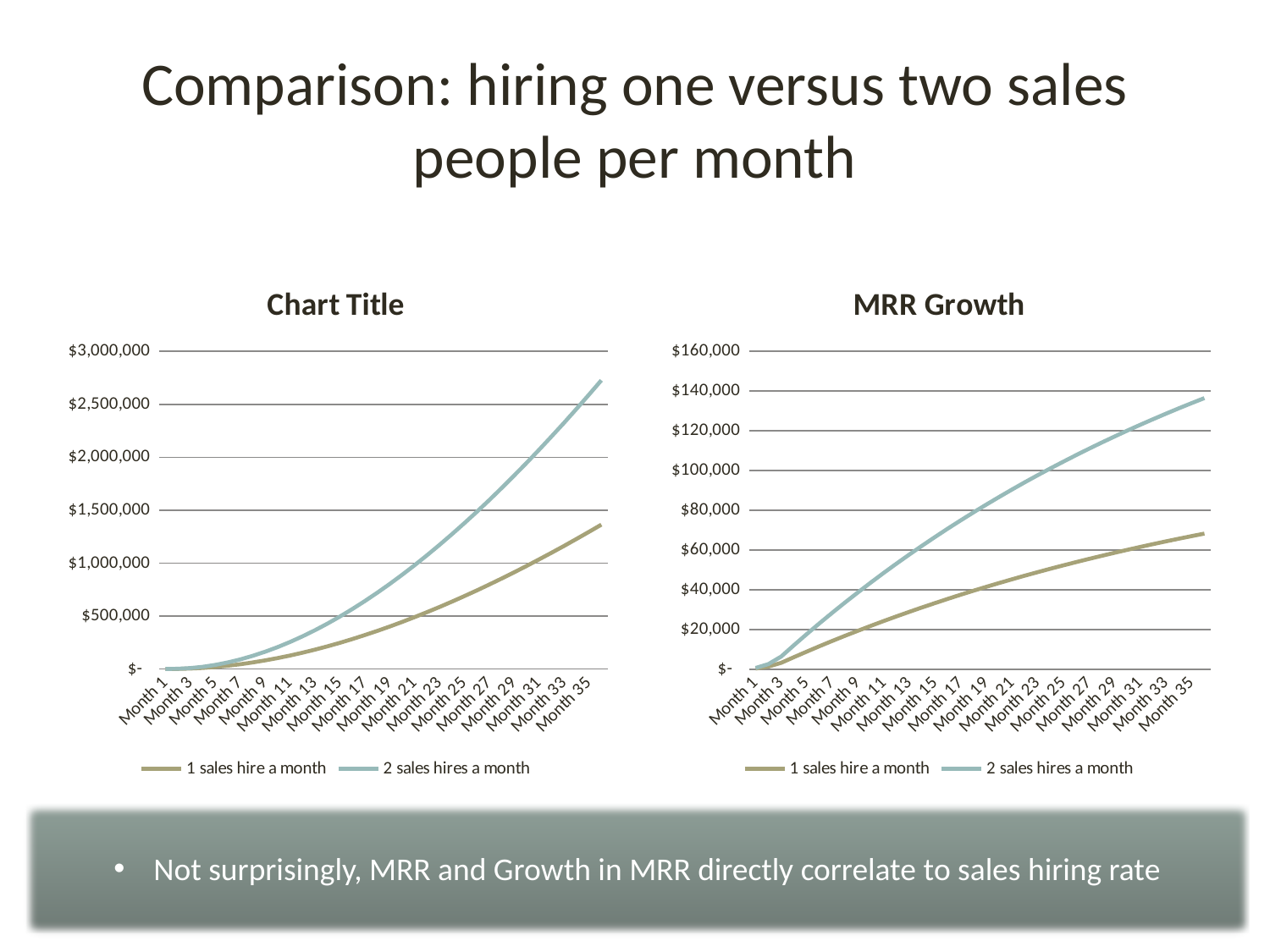

# Comparison: hiring one versus two sales people per month

### Chart:

| Category | 1 sales hire a month | 2 sales hires a month |
|---|---|---|
| Month 1 | 295.138888888889 | 590.277777777778 |
| Month 2 | 1556.857638888889 | 3113.715277777779 |
| Month 3 | 4734.950086805557 | 9469.900173611111 |
| Month 4 | 10784.97911241319 | 21569.9582248264 |
| Month 5 | 19635.14630126953 | 39270.29260253905 |
| Month 6 | 31215.44819929335 | 62430.89639858669 |
| Month 7 | 45457.63143875545 | 90915.2628775109 |
| Month 8 | 62295.14898611991 | 124590.2979722398 |
| Month 9 | 81663.11748368913 | 163326.2349673783 |
| Month 10 | 103498.275657708 | 206996.551315416 |
| Month 11 | 127738.9437662653 | 255477.8875325306 |
| Month 12 | 154324.9840609975 | 308649.9681219951 |
| Month 13 | 183197.7622372504 | 366395.5244745008 |
| Month 14 | 214300.1098479858 | 428600.2196959716 |
| Month 15 | 247576.2876573417 | 495152.5753146835 |
| Month 16 | 282971.9499103526 | 565943.8998207052 |
| Month 17 | 320434.1094959271 | 640868.218991854 |
| Month 18 | 359911.1039807512 | 719822.2079615021 |
| Month 19 | 401352.5624923435 | 802705.1249846871 |
| Month 20 | 444709.373430035 | 889418.7468600698 |
| Month 21 | 489933.6529831729 | 979867.305966346 |
| Month 22 | 536978.7144363713 | 1073957.42887274 |
| Month 23 | 585799.0382421287 | 1171598.07648426 |
| Month 24 | 636350.242841631 | 1272700.48568326 |
| Month 25 | 688589.0562150346 | 1377178.11243007 |
| Month 26 | 742473.288142992 | 1484946.57628598 |
| Month 27 | 797961.8031616395 | 1595923.60632328 |
| Month 28 | 855014.4941937095 | 1710028.98838742 |
| Month 29 | 913592.256838867 | 1827184.51367773 |
| Month 30 | 973656.9643067841 | 1947313.92861357 |
| Month 31 | 1035171.44297689 | 2070342.88595378 |
| Month 32 | 1098099.44856914 | 2196198.89713827 |
| Month 33 | 1162405.64291046 | 2324811.28582093 |
| Month 34 | 1228055.57128215 | 2456111.14256429 |
| Month 35 | 1295015.64033343 | 2590031.28066685 |
| Month 36 | 1363253.09654731 | 2726506.19309463 |

### Chart: MRR Growth

| Category | 1 sales hire a month | 2 sales hires a month |
|---|---|---|
| Month 1 | 295.138888888889 | 590.277777777778 |
| Month 2 | 1261.71875 | 2523.437500000001 |
| Month 3 | 3178.092447916667 | 6356.184895833334 |
| Month 4 | 6050.02902560764 | 12100.05805121528 |
| Month 5 | 8850.167188856334 | 17700.33437771267 |
| Month 6 | 11580.30189802381 | 23160.60379604763 |
| Month 7 | 14242.18323946211 | 28484.36647892422 |
| Month 8 | 16837.51754736444 | 33675.0350947289 |
| Month 9 | 19367.96849756923 | 38735.93699513844 |
| Month 10 | 21835.15817401888 | 43670.31634803777 |
| Month 11 | 24240.6681085573 | 48481.3362171146 |
| Month 12 | 26586.04029473225 | 53172.0805894645 |
| Month 13 | 28872.77817625285 | 57745.55635250569 |
| Month 14 | 31102.34761073539 | 62204.69522147079 |
| Month 15 | 33276.17780935593 | 66552.35561871187 |
| Month 16 | 35395.66225301087 | 70791.32450602175 |
| Month 17 | 37462.15958557447 | 74924.31917114893 |
| Month 18 | 39476.99448482407 | 78953.98896964816 |
| Month 19 | 41441.45851159236 | 82882.91702318471 |
| Month 20 | 43356.81093769142 | 86713.62187538284 |
| Month 21 | 45224.27955313801 | 90448.55910627602 |
| Month 22 | 47045.06145319843 | 94090.12290639686 |
| Month 23 | 48820.32380575733 | 97640.64761151465 |
| Month 24 | 50551.20459950226 | 101102.4091990045 |
| Month 25 | 52238.81337340363 | 104477.6267468073 |
| Month 26 | 53884.23192795749 | 107768.463855915 |
| Month 27 | 55488.51501864742 | 110977.0300372948 |
| Month 28 | 57052.69103207008 | 114105.3820641402 |
| Month 29 | 58577.76264515728 | 117155.5252903146 |
| Month 30 | 60064.70746791722 | 120129.4149358345 |
| Month 31 | 61514.47867010813 | 123028.9573402162 |
| Month 32 | 62928.00559224445 | 125856.011184489 |
| Month 33 | 64306.19434132706 | 128612.3886826541 |
| Month 34 | 65649.92837168275 | 131299.8567433655 |
| Month 35 | 66960.06905127942 | 133920.138102559 |
| Month 36 | 68237.4562138866 | 136474.9124277732 |
Not surprisingly, MRR and Growth in MRR directly correlate to sales hiring rate